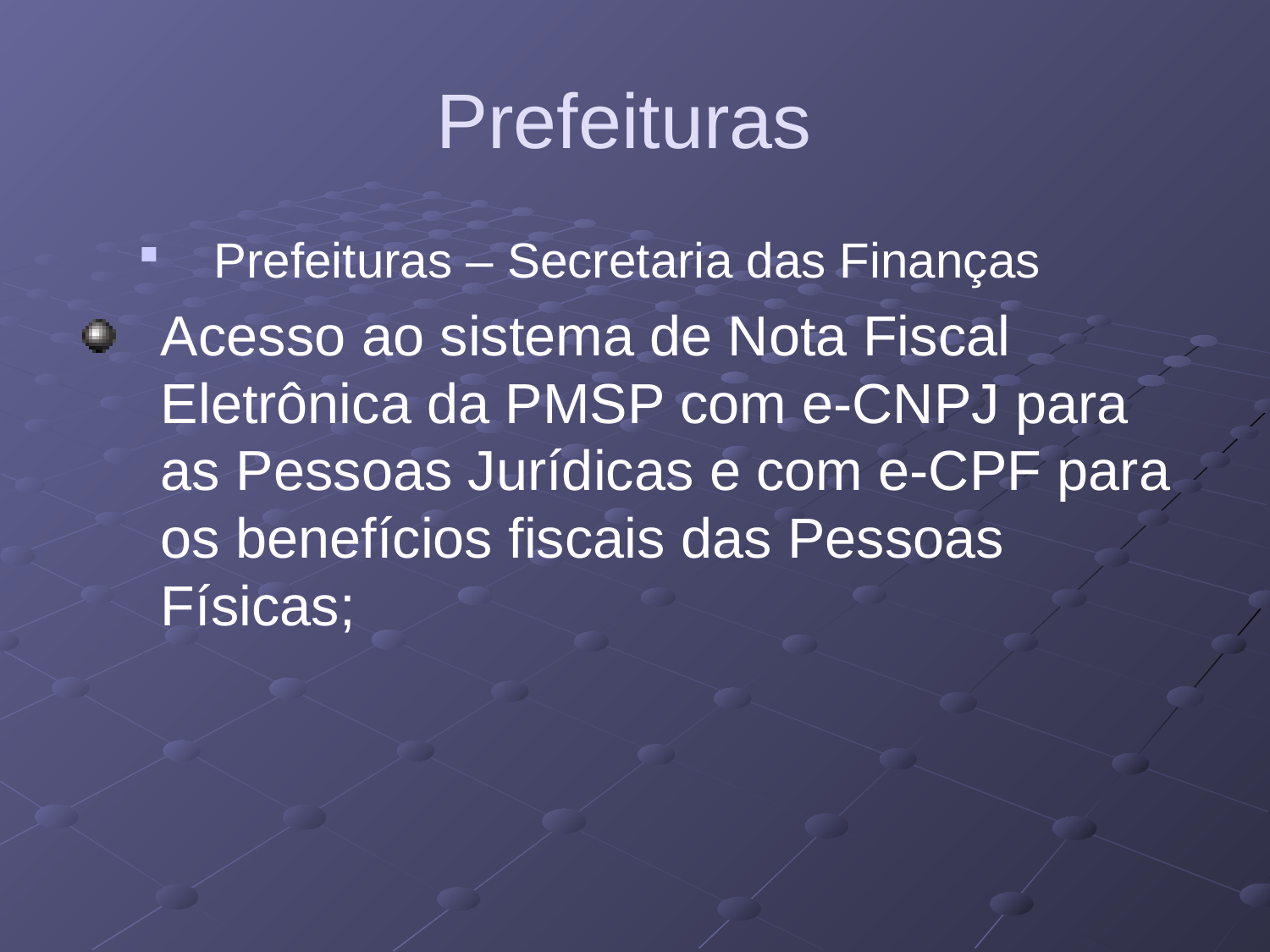

# Prefeituras
Prefeituras – Secretaria das Finanças
Acesso ao sistema de Nota Fiscal Eletrônica da PMSP com e-CNPJ para as Pessoas Jurídicas e com e-CPF para os benefícios fiscais das Pessoas Físicas;